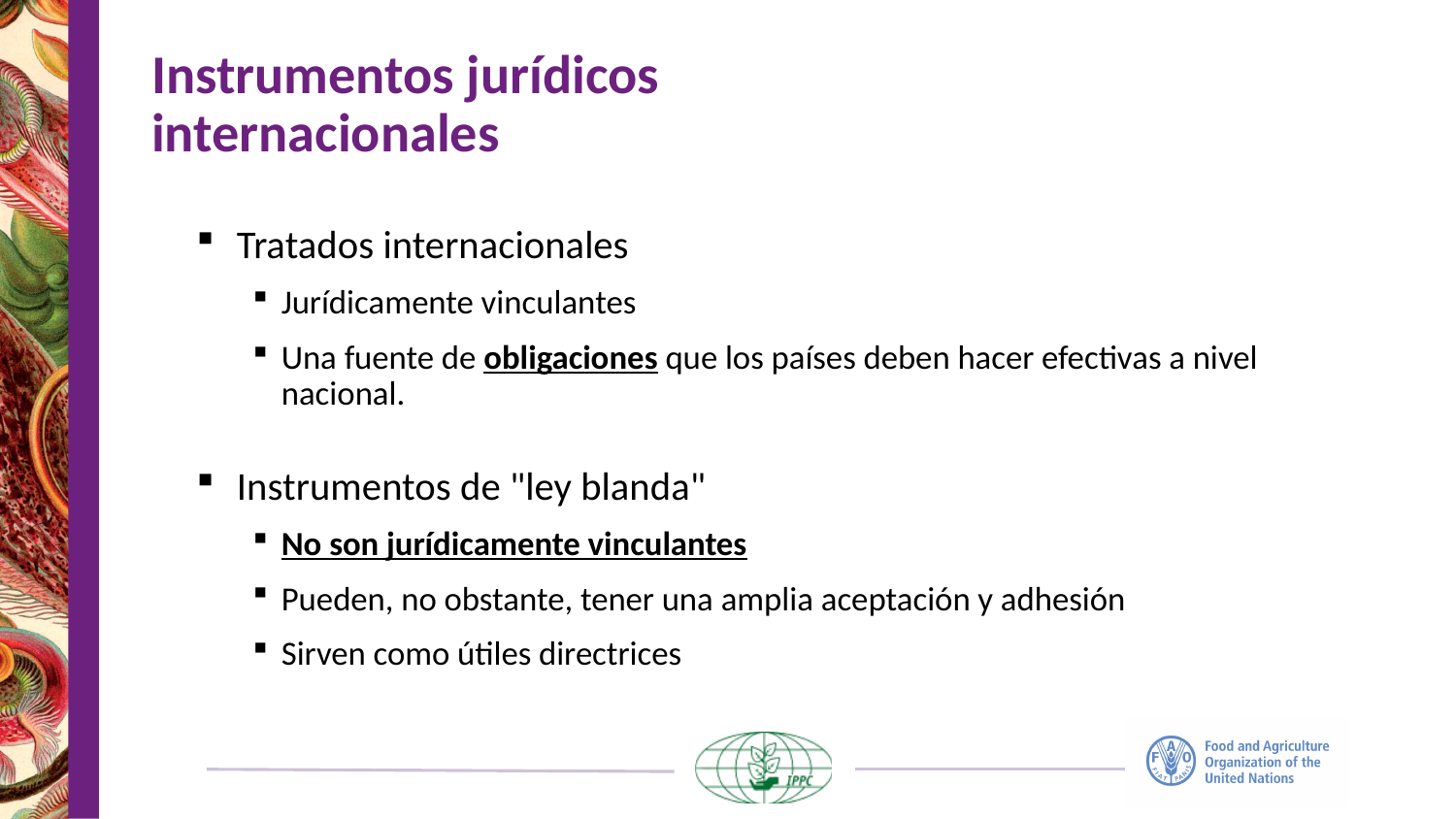

# Instrumentos jurídicos internacionales
Tratados internacionales
Jurídicamente vinculantes
Una fuente de obligaciones que los países deben hacer efectivas a nivel nacional.

Instrumentos de "ley blanda"
No son jurídicamente vinculantes
Pueden, no obstante, tener una amplia aceptación y adhesión
Sirven como útiles directrices